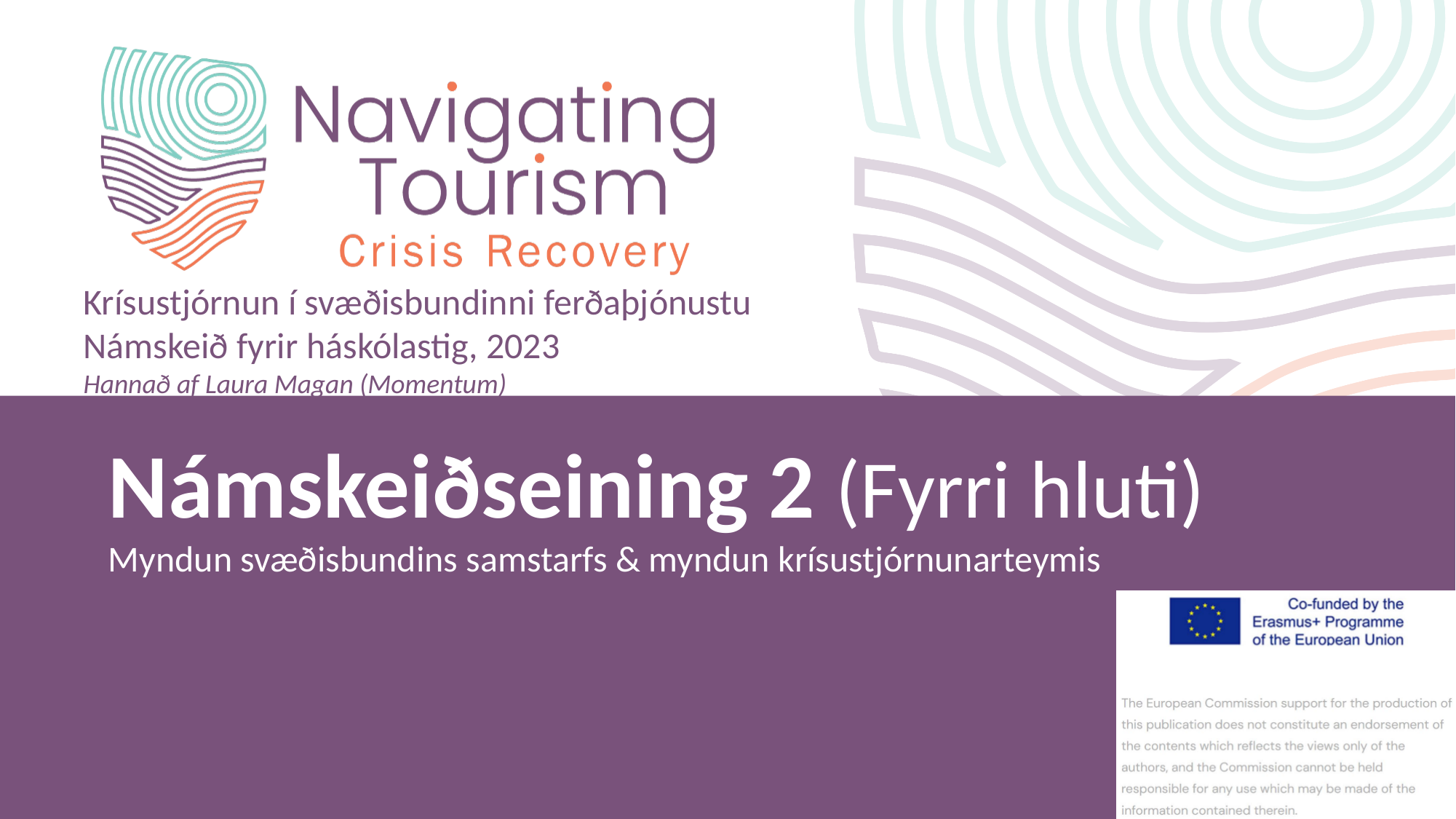

Krísustjórnun í svæðisbundinni ferðaþjónustu
Námskeið fyrir háskólastig, 2023
Hannað af Laura Magan (Momentum)
Námskeiðseining 2 (Fyrri hluti)
Myndun svæðisbundins samstarfs & myndun krísustjórnunarteymis